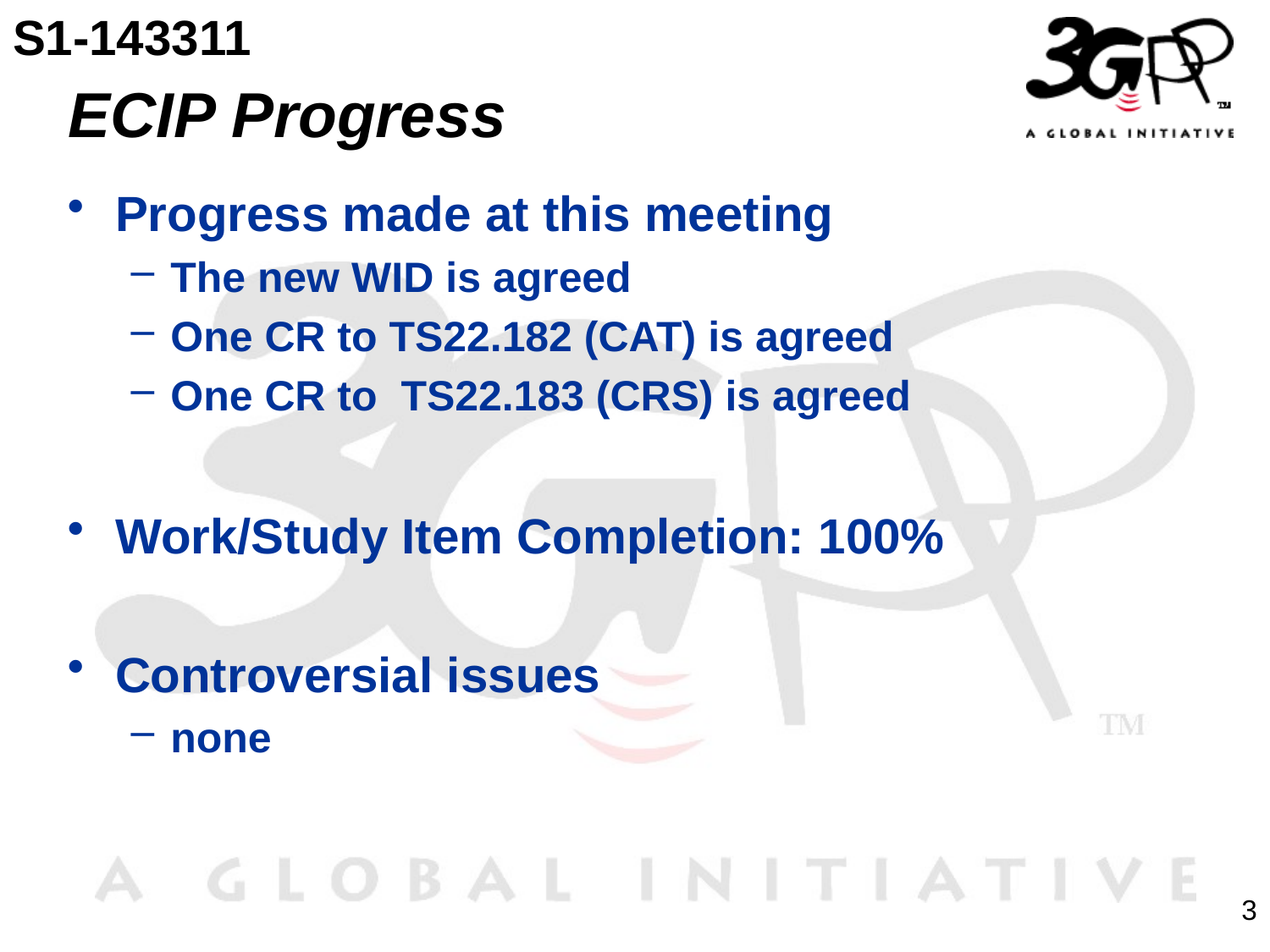

S1-143311
# ECIP Progress
Progress made at this meeting
The new WID is agreed
One CR to TS22.182 (CAT) is agreed
One CR to  TS22.183 (CRS) is agreed

Work/Study Item Completion: 100%

Controversial issues
none
3